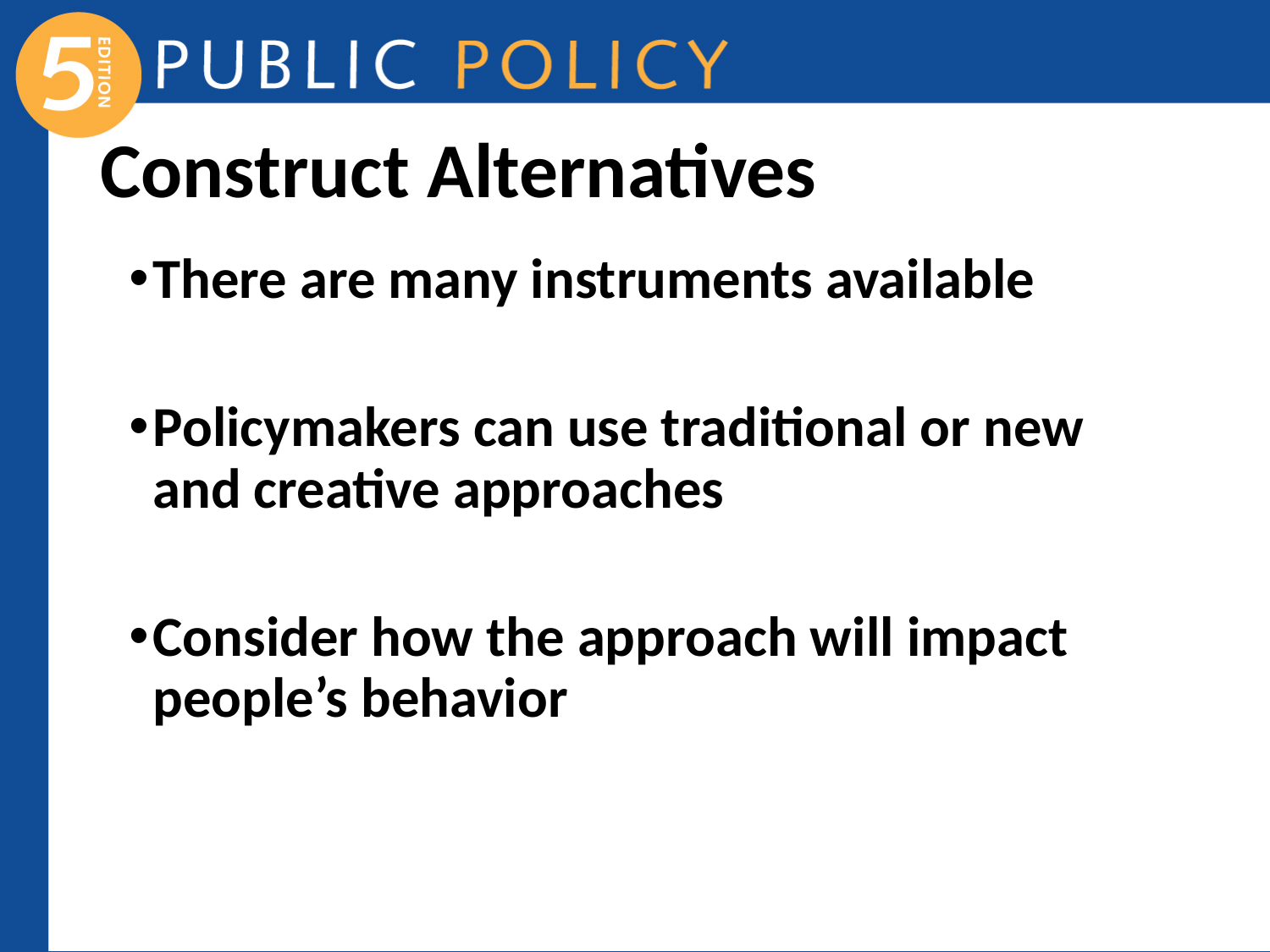

# Construct Alternatives
There are many instruments available

Policymakers can use traditional or new and creative approaches

Consider how the approach will impact people’s behavior